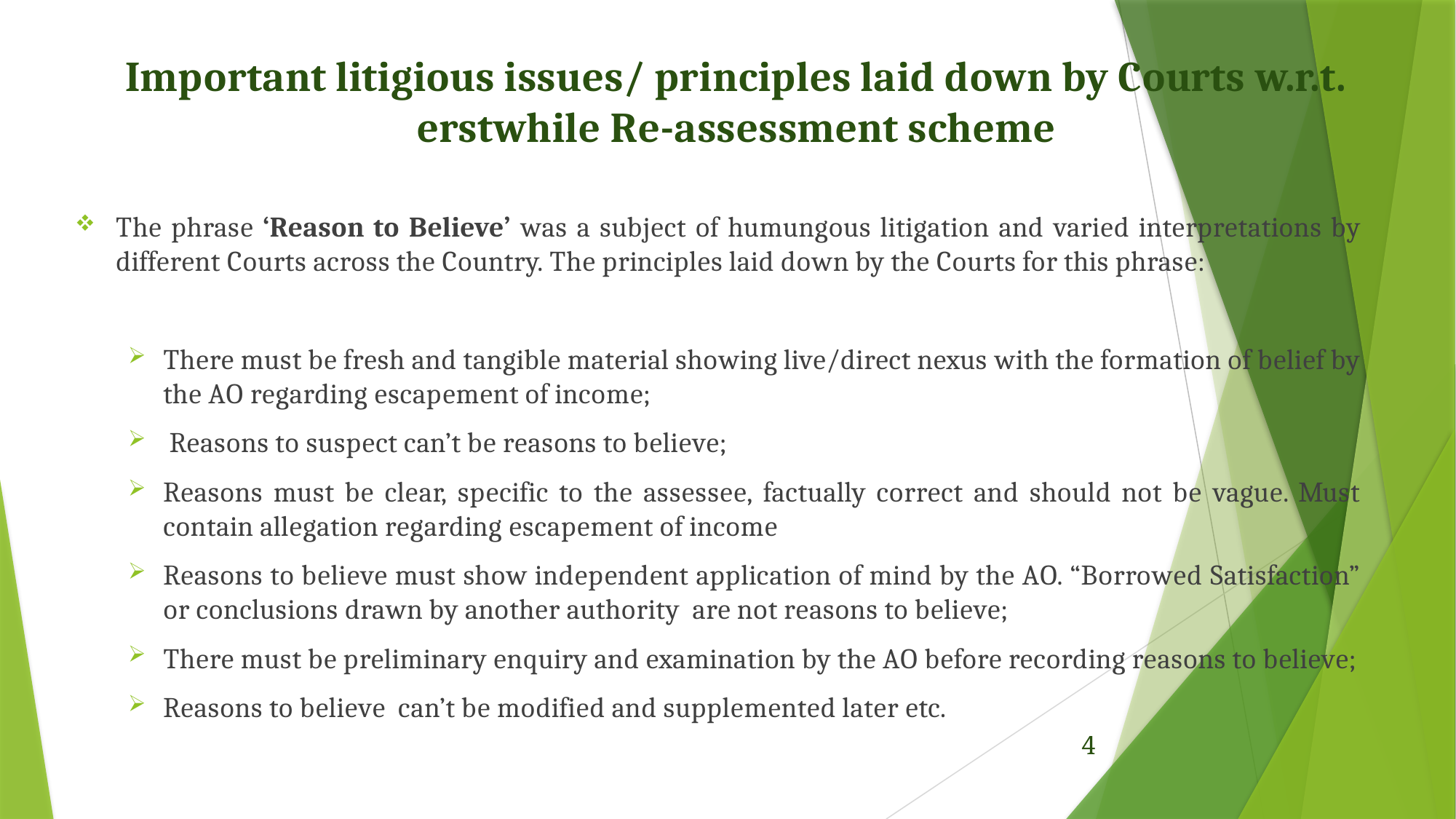

# Important litigious issues/ principles laid down by Courts w.r.t. erstwhile Re-assessment scheme
The phrase ‘Reason to Believe’ was a subject of humungous litigation and varied interpretations by different Courts across the Country. The principles laid down by the Courts for this phrase:

There must be fresh and tangible material showing live/direct nexus with the formation of belief by the AO regarding escapement of income;
 Reasons to suspect can’t be reasons to believe;
Reasons must be clear, specific to the assessee, factually correct and should not be vague. Must contain allegation regarding escapement of income
Reasons to believe must show independent application of mind by the AO. “Borrowed Satisfaction” or conclusions drawn by another authority  are not reasons to believe;
There must be preliminary enquiry and examination by the AO before recording reasons to believe;
Reasons to believe  can’t be modified and supplemented later etc.
4